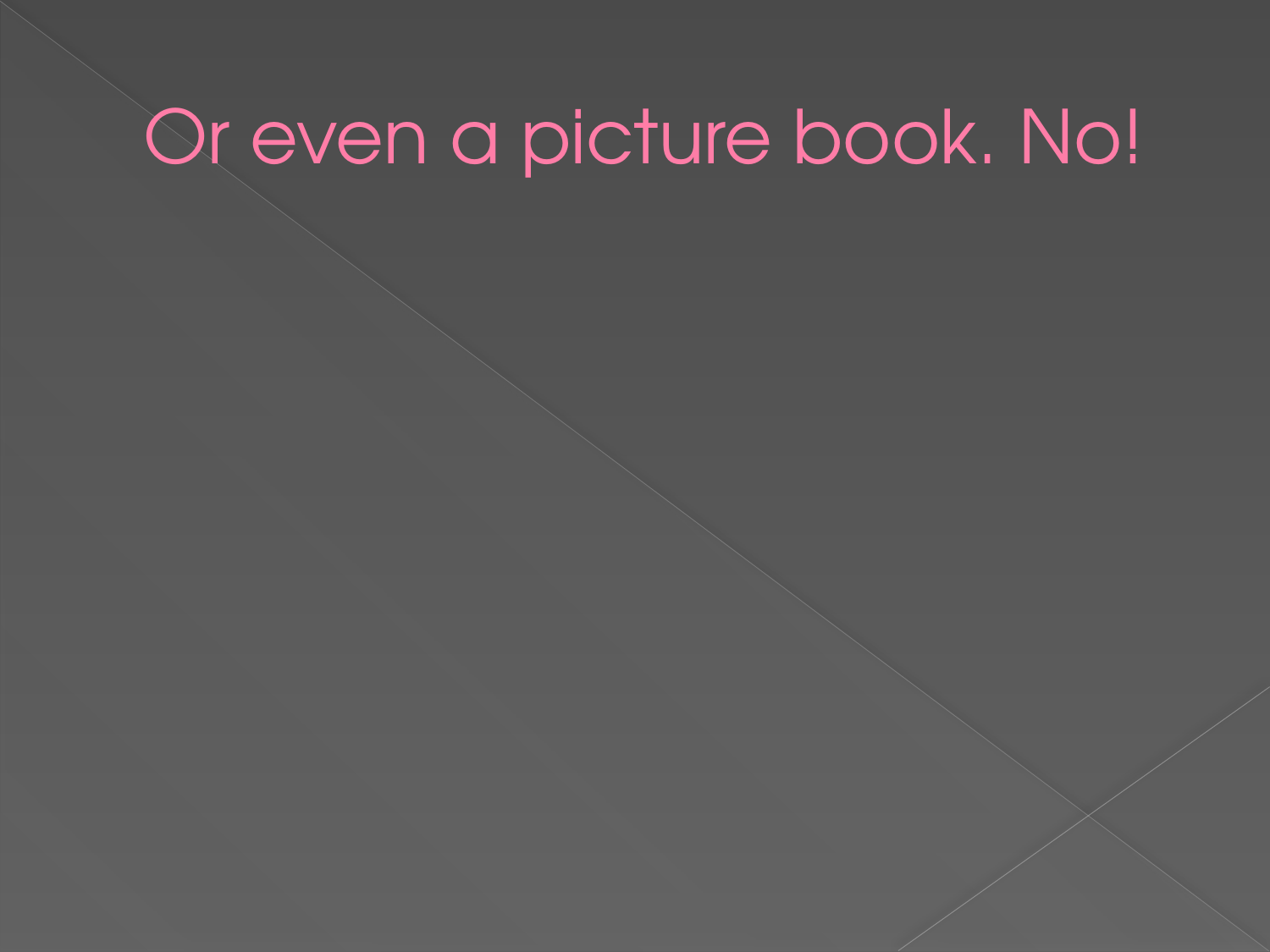

# Or even a picture book. No!